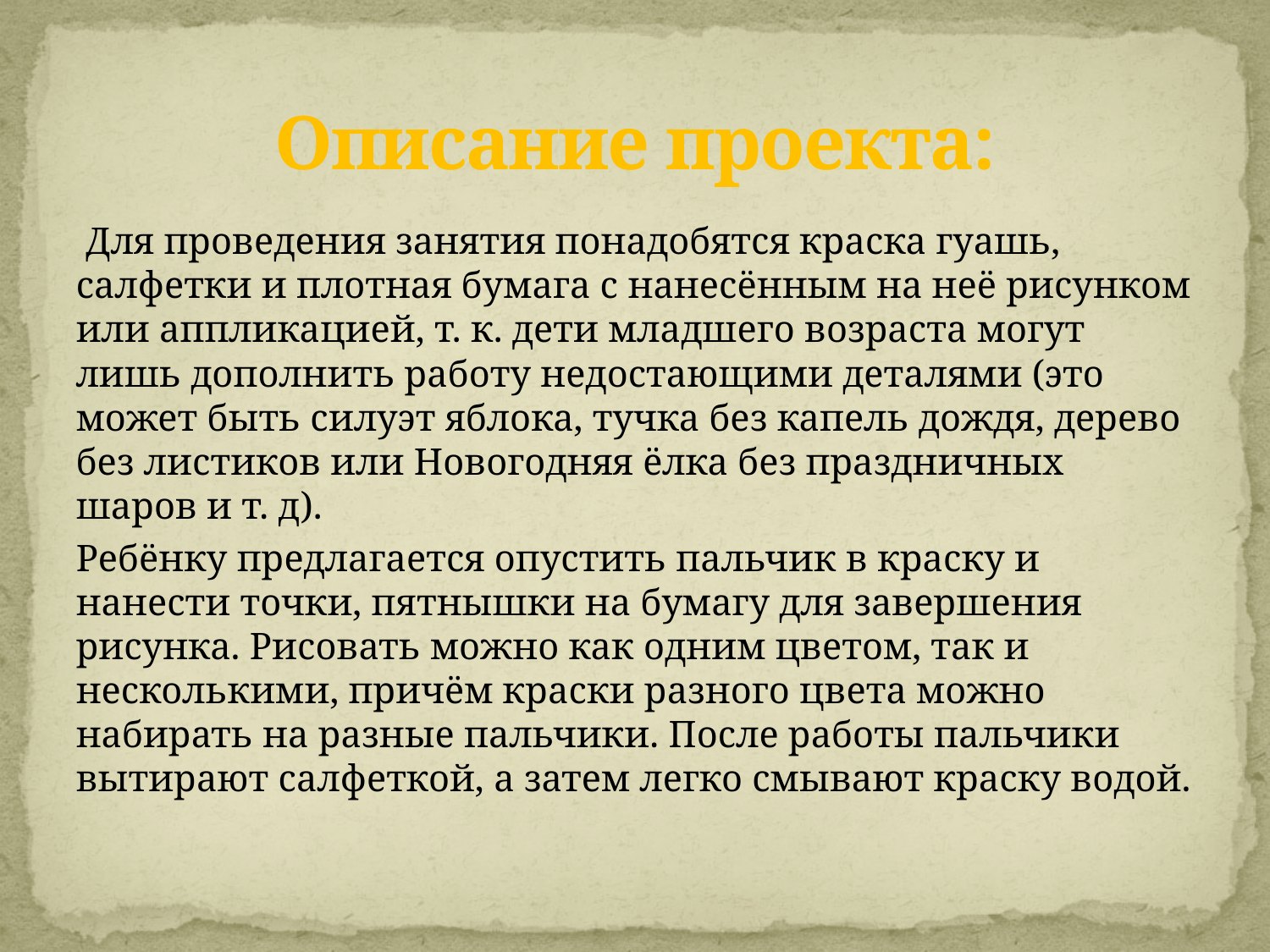

# Описание проекта:
 Для проведения занятия понадобятся краска гуашь, салфетки и плотная бумага с нанесённым на неё рисунком или аппликацией, т. к. дети младшего возраста могут лишь дополнить работу недостающими деталями (это может быть силуэт яблока, тучка без капель дождя, дерево без листиков или Новогодняя ёлка без праздничных шаров и т. д).
Ребёнку предлагается опустить пальчик в краску и нанести точки, пятнышки на бумагу для завершения рисунка. Рисовать можно как одним цветом, так и несколькими, причём краски разного цвета можно набирать на разные пальчики. После работы пальчики вытирают салфеткой, а затем легко смывают краску водой.